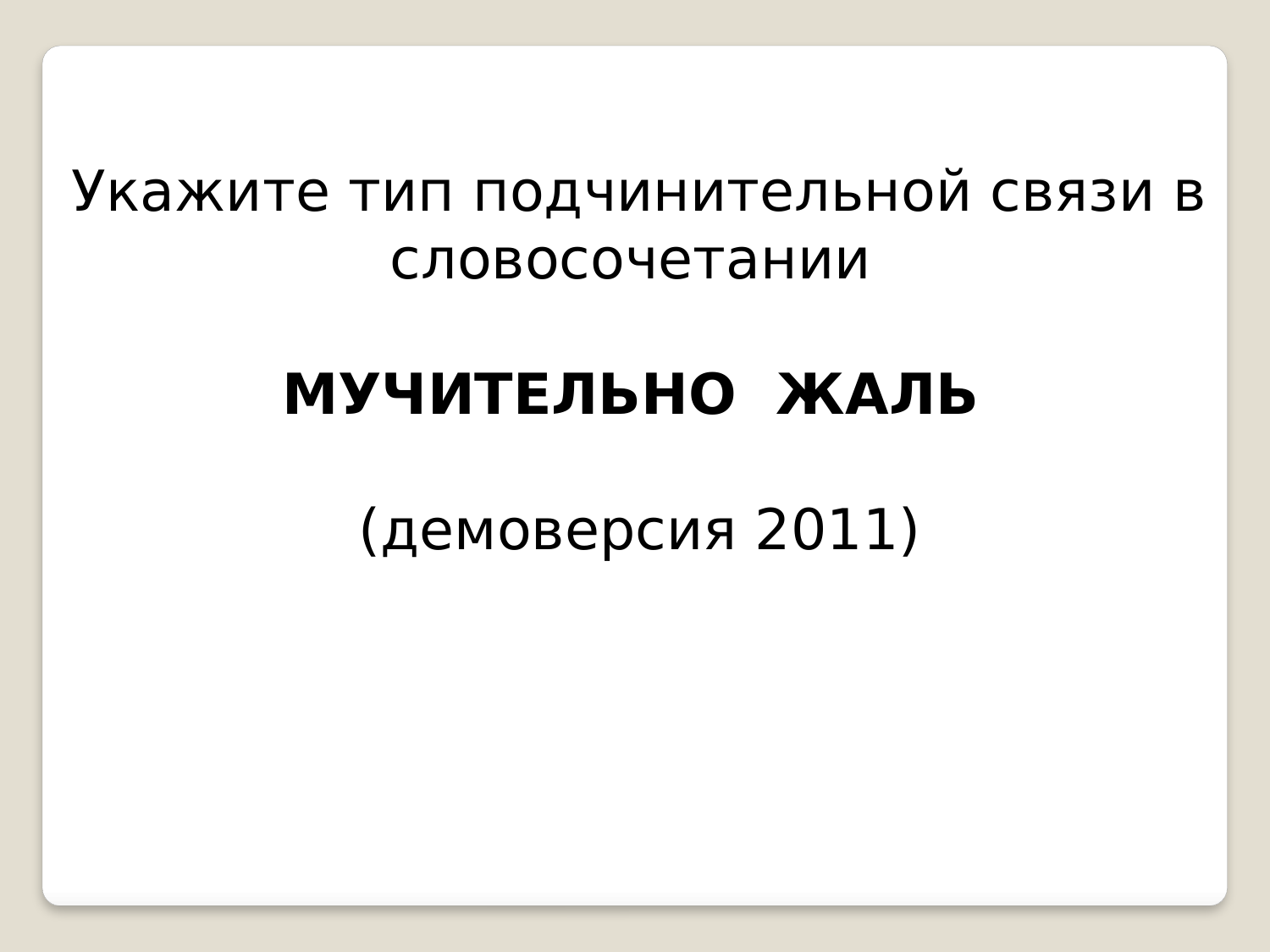

Укажите тип подчинительной связи в словосочетании

МУЧИТЕЛЬНО  ЖАЛЬ

(демоверсия 2011)